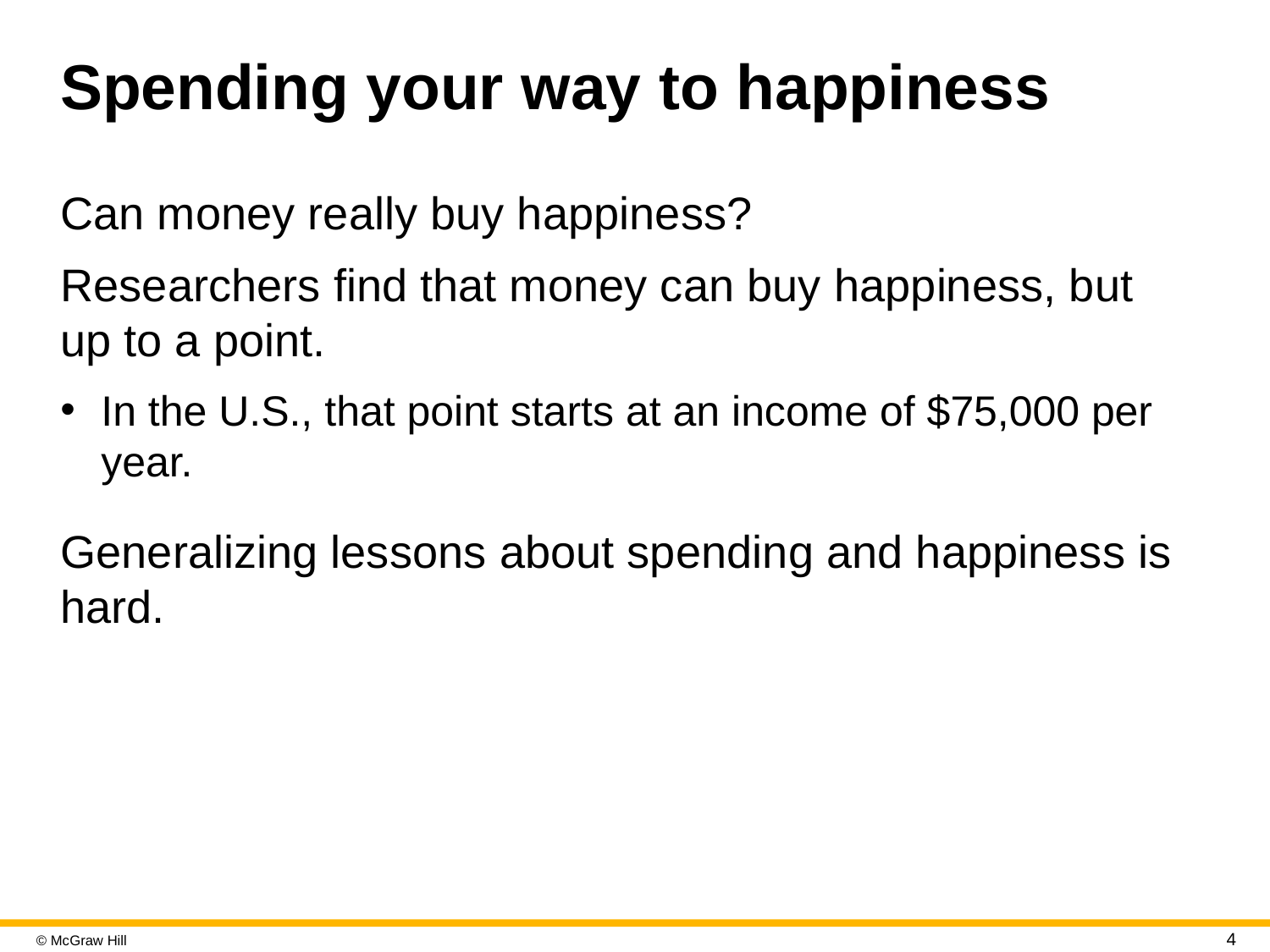

# Spending your way to happiness
Can money really buy happiness?
Researchers find that money can buy happiness, but up to a point.
In the U.S., that point starts at an income of $75,000 per year.
Generalizing lessons about spending and happiness is hard.